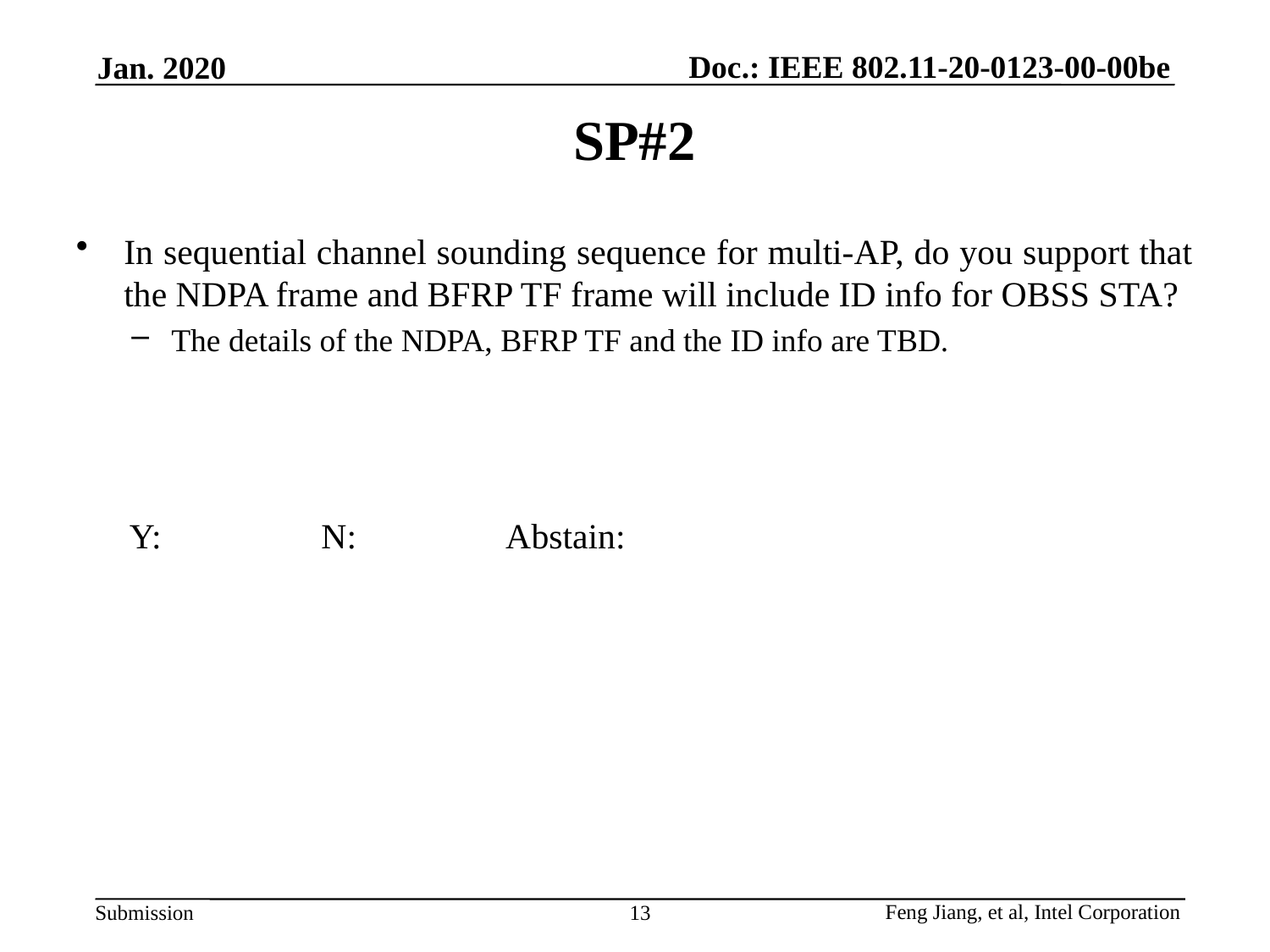

Jan. 2020
# SP#2
In sequential channel sounding sequence for multi-AP, do you support that the NDPA frame and BFRP TF frame will include ID info for OBSS STA?
The details of the NDPA, BFRP TF and the ID info are TBD.

      Y:                  N:                 Abstain:
13